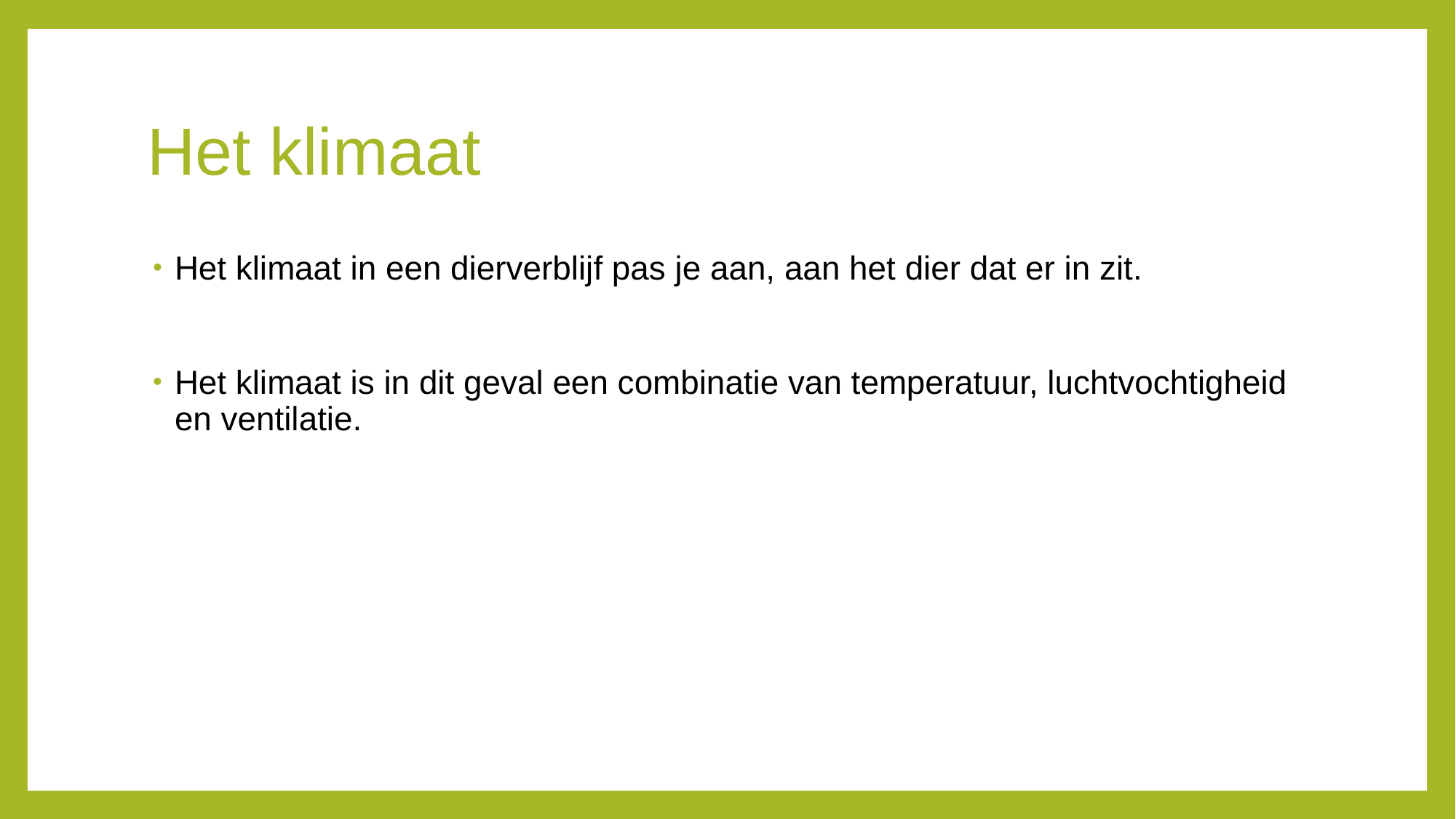

# Het klimaat
Het klimaat in een dierverblijf pas je aan, aan het dier dat er in zit.

Het klimaat is in dit geval een combinatie van temperatuur, luchtvochtigheid en ventilatie.